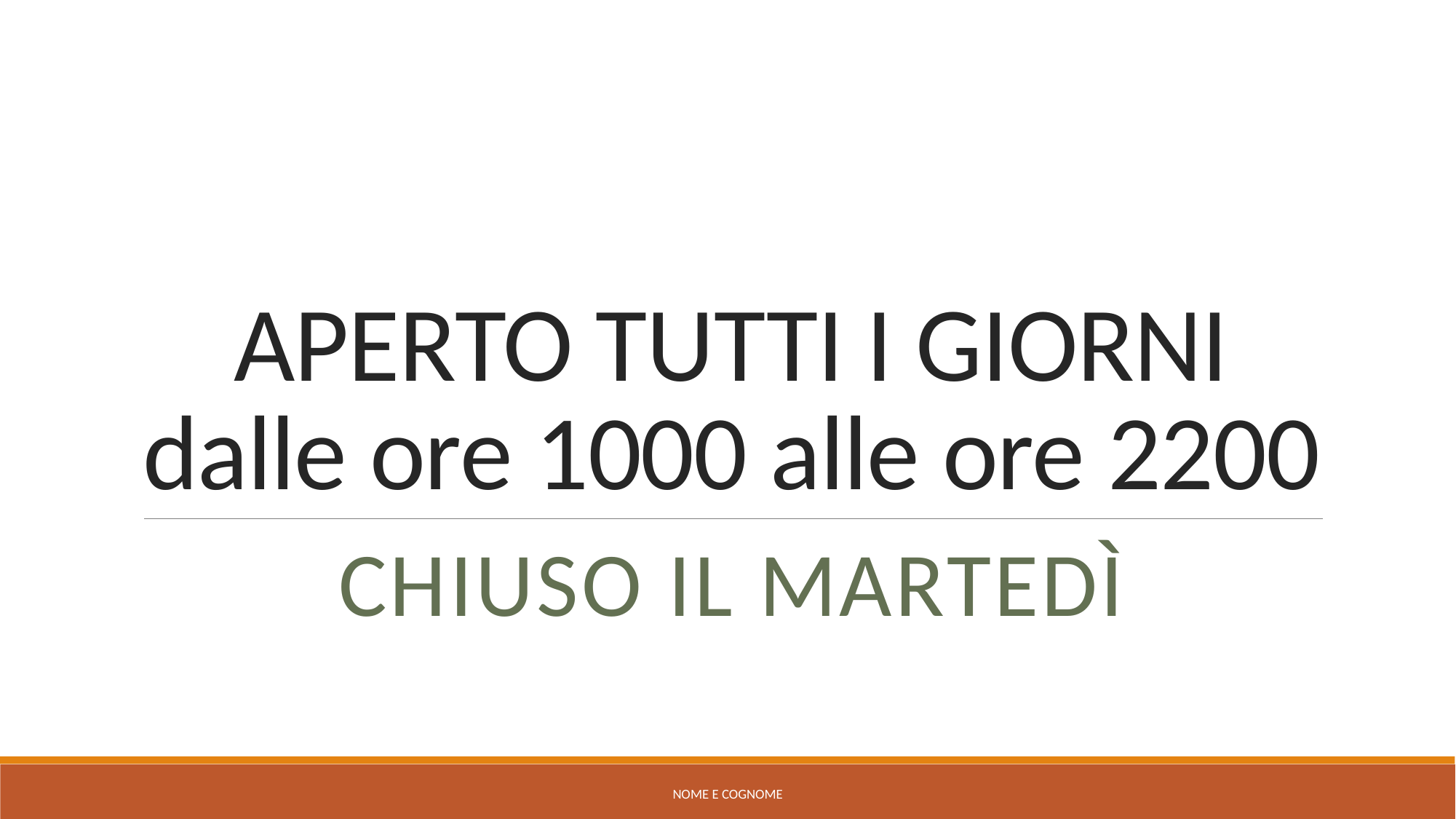

# APERTO TUTTI I GIORNI dalle ore 1000 alle ore 2200
CHIUSO IL MARTEDÌ
Nome e Cognome